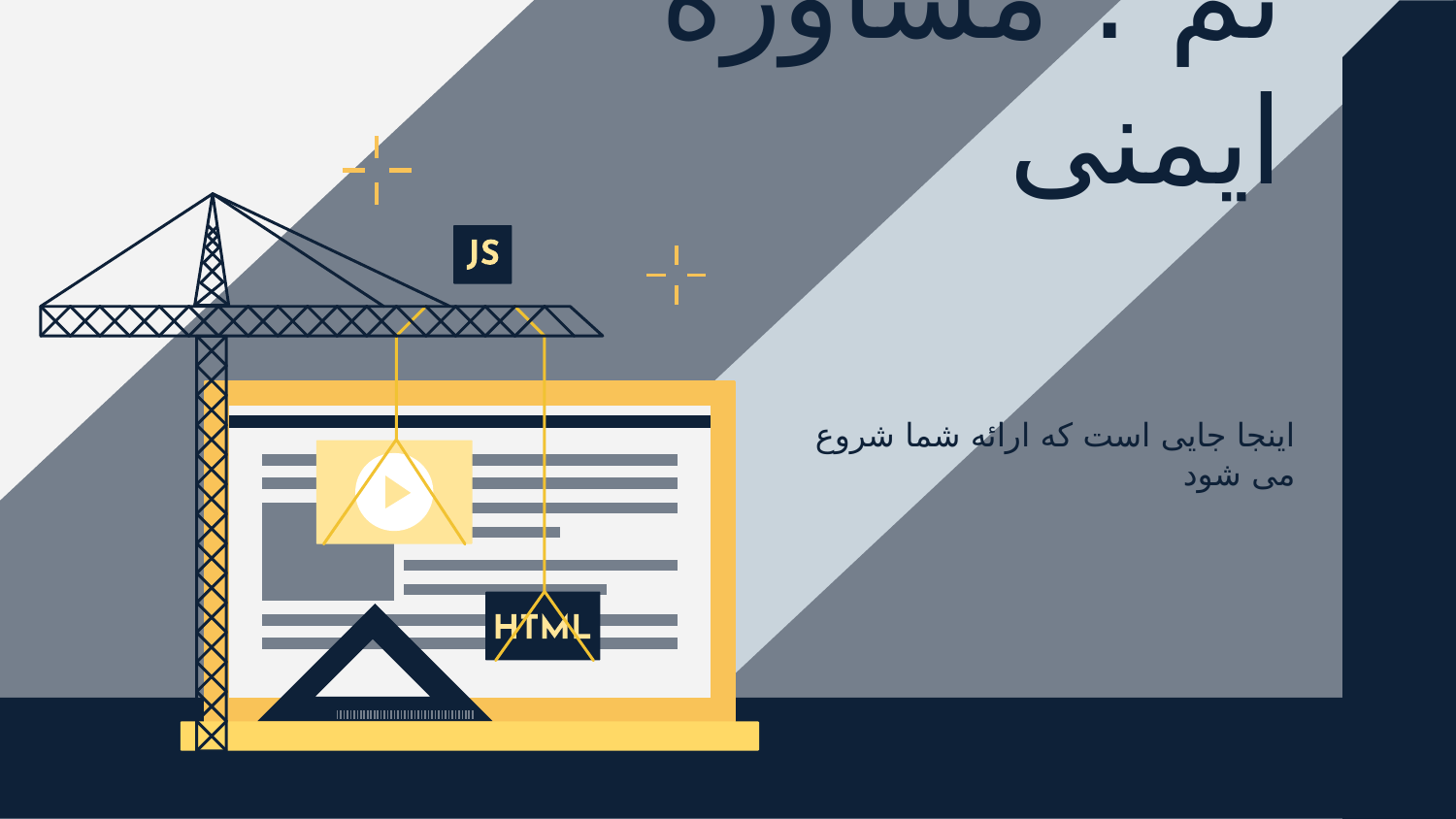

# تم : مشاوره ایمنی

اینجا جایی است که ارائه شما شروع می شود